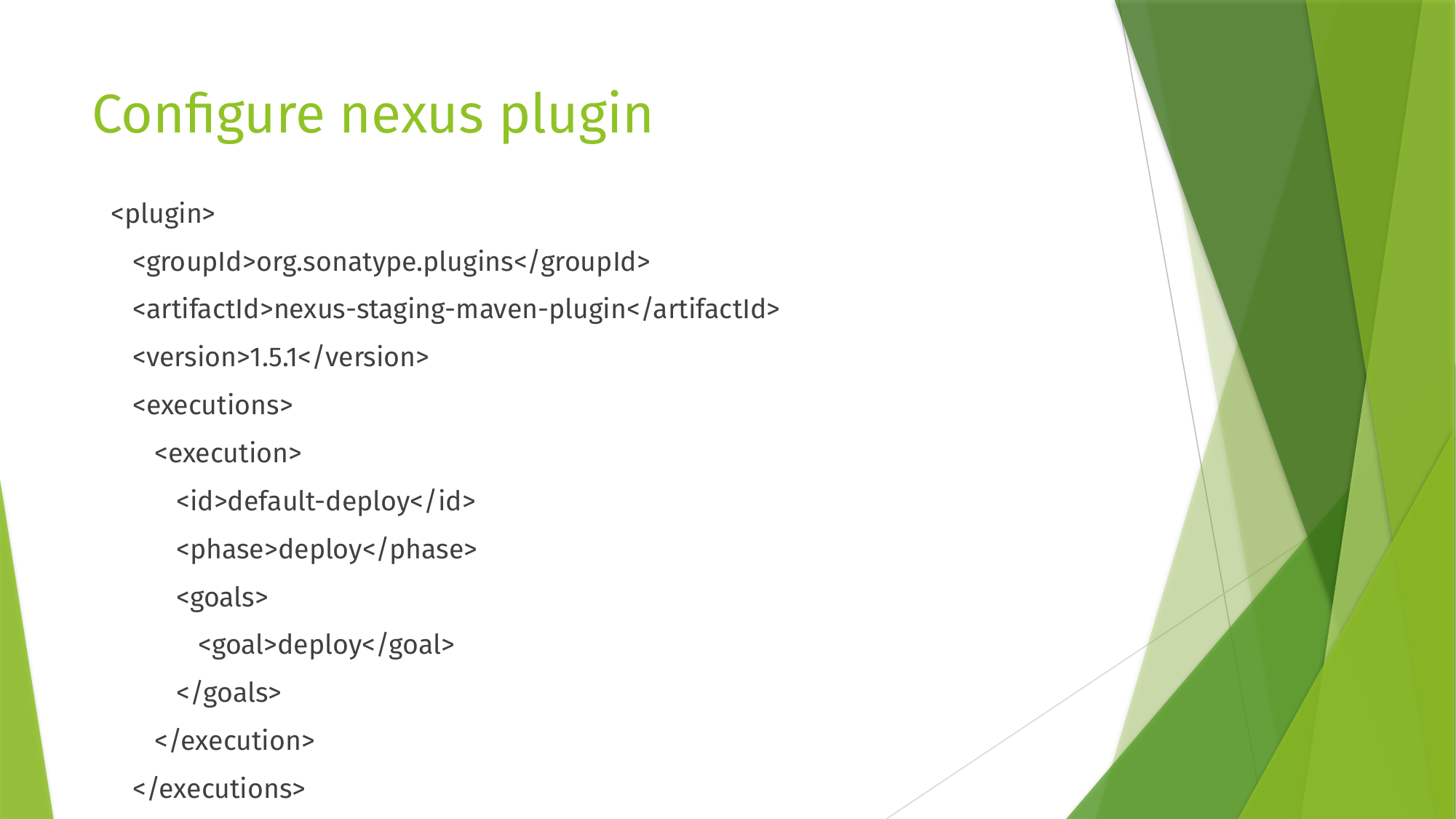

# Configure nexus plugin
<plugin>
   <groupId>org.sonatype.plugins</groupId>
   <artifactId>nexus-staging-maven-plugin</artifactId>
   <version>1.5.1</version>
   <executions>
      <execution>
         <id>default-deploy</id>
         <phase>deploy</phase>
         <goals>
            <goal>deploy</goal>
         </goals>
      </execution>
   </executions>